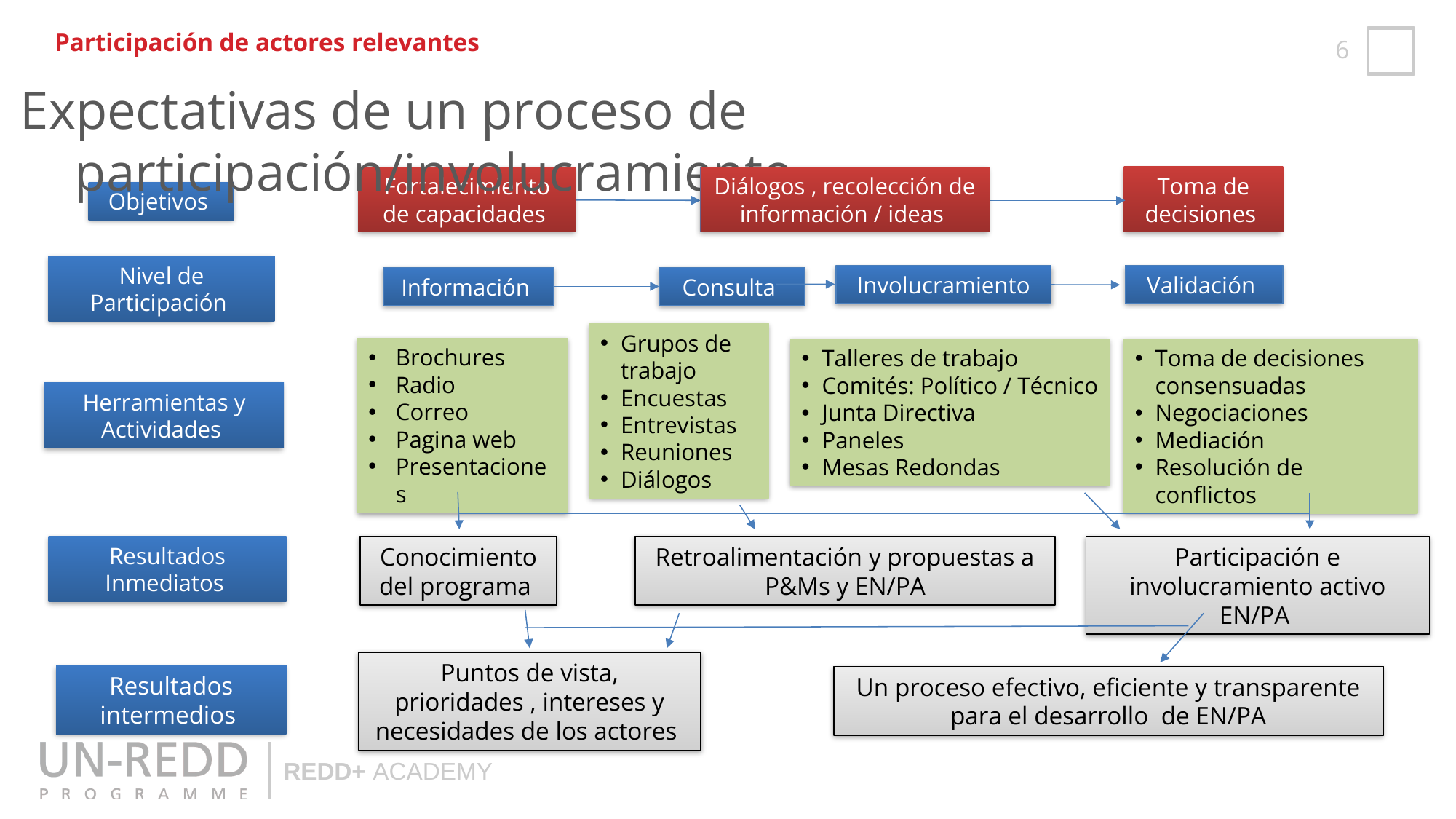

Participación de actores relevantes
Expectativas de un proceso de participación/involucramiento
Toma de decisiones
Fortalecimiento de capacidades
Diálogos , recolección de información / ideas
Objetivos
Nivel de Participación
Validación
Involucramiento
Consulta
Información
Grupos de trabajo
Encuestas
Entrevistas
Reuniones
Diálogos
Brochures
Radio
Correo
Pagina web
Presentaciones
Talleres de trabajo
Comités: Político / Técnico
Junta Directiva
Paneles
Mesas Redondas
Toma de decisiones consensuadas
Negociaciones
Mediación
Resolución de conflictos
Herramientas y Actividades
Resultados Inmediatos
Conocimiento del programa
Retroalimentación y propuestas a
P&Ms y EN/PA
Participación e involucramiento activo EN/PA
Puntos de vista, prioridades , intereses y necesidades de los actores
Resultados intermedios
Un proceso efectivo, eficiente y transparente para el desarrollo  de EN/PA